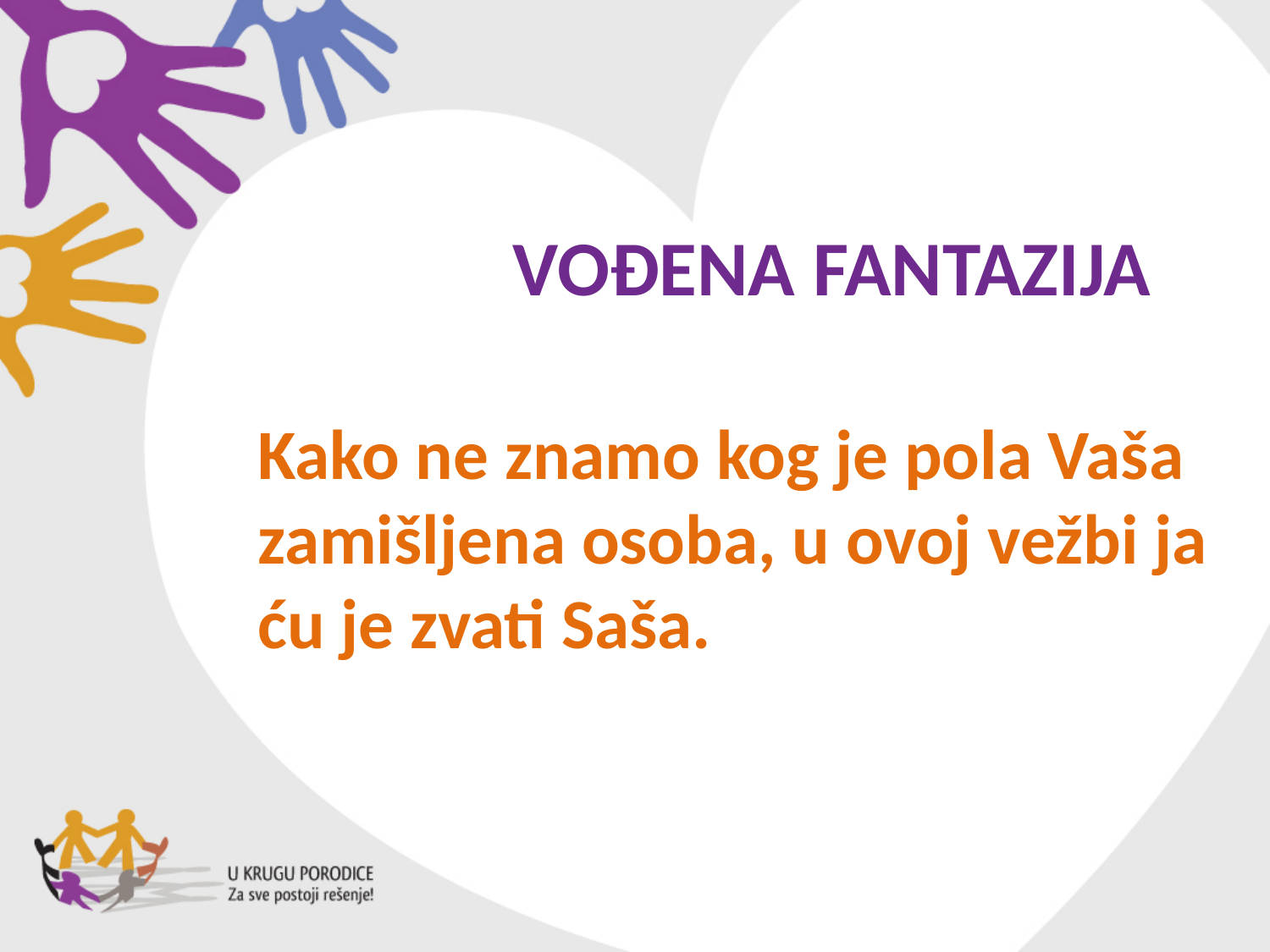

#
VOĐENA FANTAZIJA
Kako ne znamo kog je pola Vaša zamišljena osoba, u ovoj vežbi ja ću je zvati Saša.